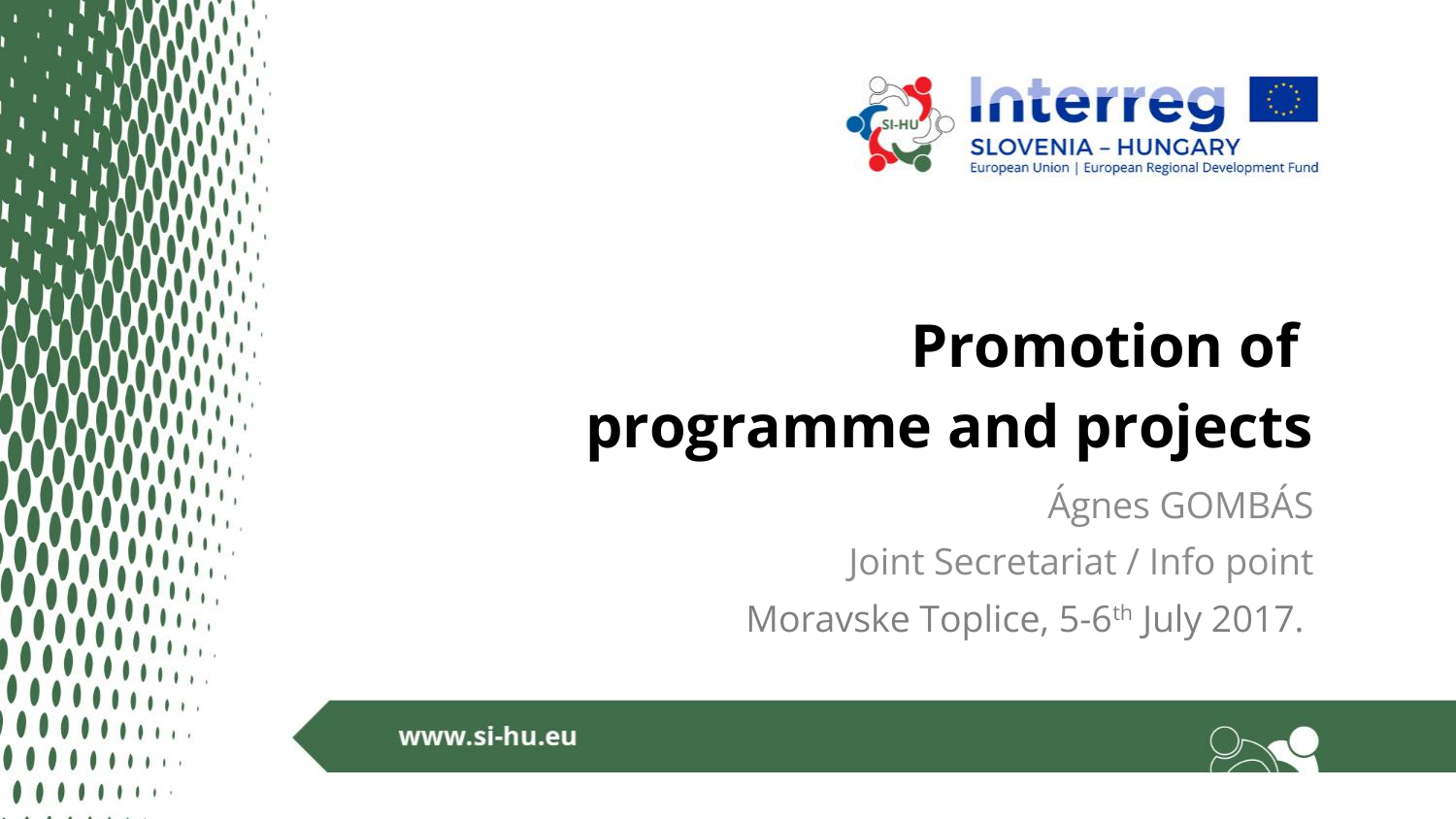

# Promotion of programme and projects
Ágnes GOMBÁS
Joint Secretariat / Info point
Moravske Toplice, 5-6th July 2017.